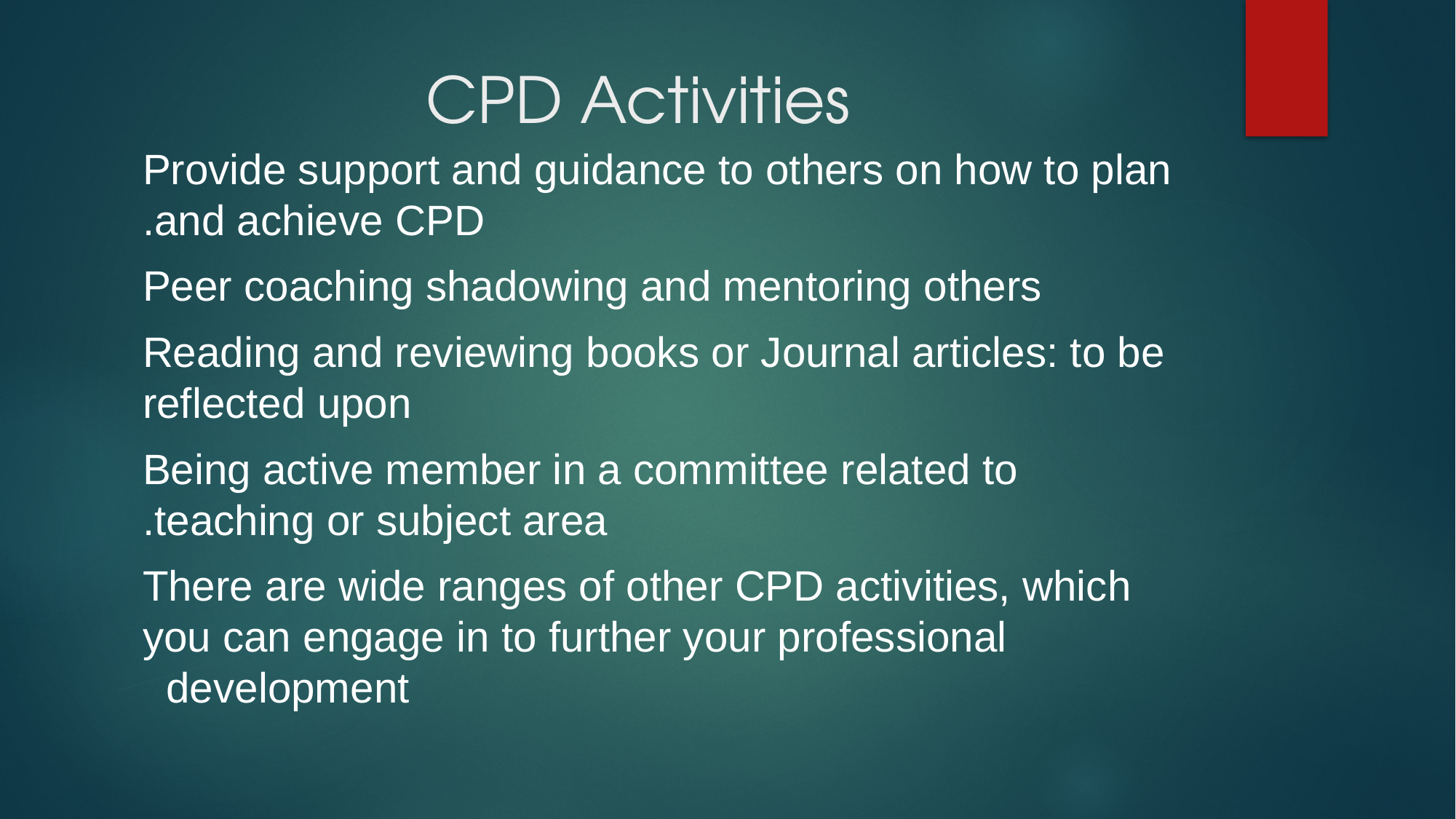

# CPD Activities
Provide support and guidance to others on how to plan and achieve CPD.
Peer coaching shadowing and mentoring others
Reading and reviewing books or Journal articles: to be reflected upon
Being active member in a committee related to teaching or subject area.
There are wide ranges of other CPD activities, which you can engage in to further your professional development